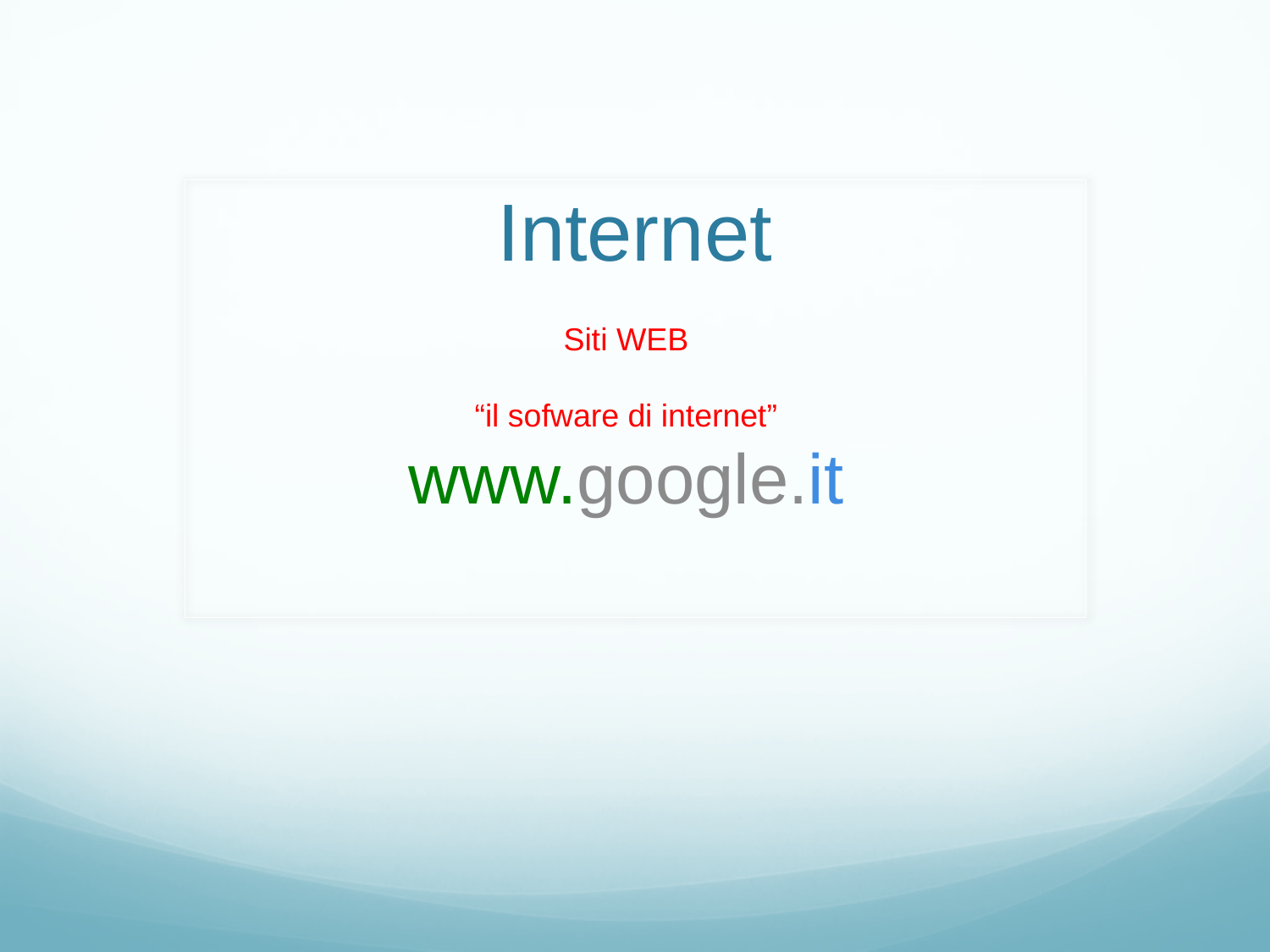

# Internet
Siti WEB
“il sofware di internet”
www.google.it